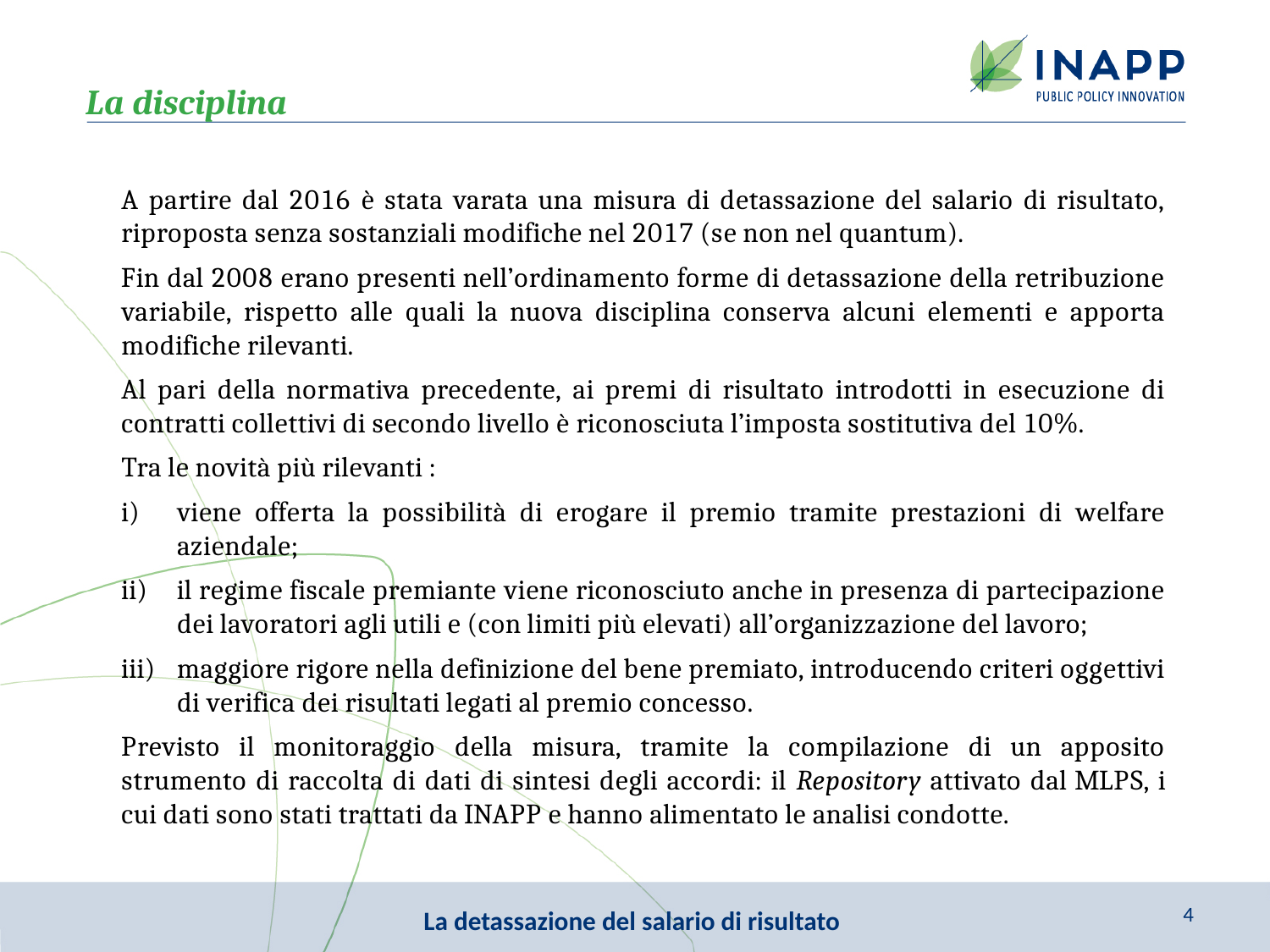

La disciplina
A partire dal 2016 è stata varata una misura di detassazione del salario di risultato, riproposta senza sostanziali modifiche nel 2017 (se non nel quantum).
Fin dal 2008 erano presenti nell’ordinamento forme di detassazione della retribuzione variabile, rispetto alle quali la nuova disciplina conserva alcuni elementi e apporta modifiche rilevanti.
Al pari della normativa precedente, ai premi di risultato introdotti in esecuzione di contratti collettivi di secondo livello è riconosciuta l’imposta sostitutiva del 10%.
Tra le novità più rilevanti :
viene offerta la possibilità di erogare il premio tramite prestazioni di welfare aziendale;
il regime fiscale premiante viene riconosciuto anche in presenza di partecipazione dei lavoratori agli utili e (con limiti più elevati) all’organizzazione del lavoro;
maggiore rigore nella definizione del bene premiato, introducendo criteri oggettivi di verifica dei risultati legati al premio concesso.
Previsto il monitoraggio della misura, tramite la compilazione di un apposito strumento di raccolta di dati di sintesi degli accordi: il Repository attivato dal MLPS, i cui dati sono stati trattati da INAPP e hanno alimentato le analisi condotte.
4
La detassazione del salario di risultato